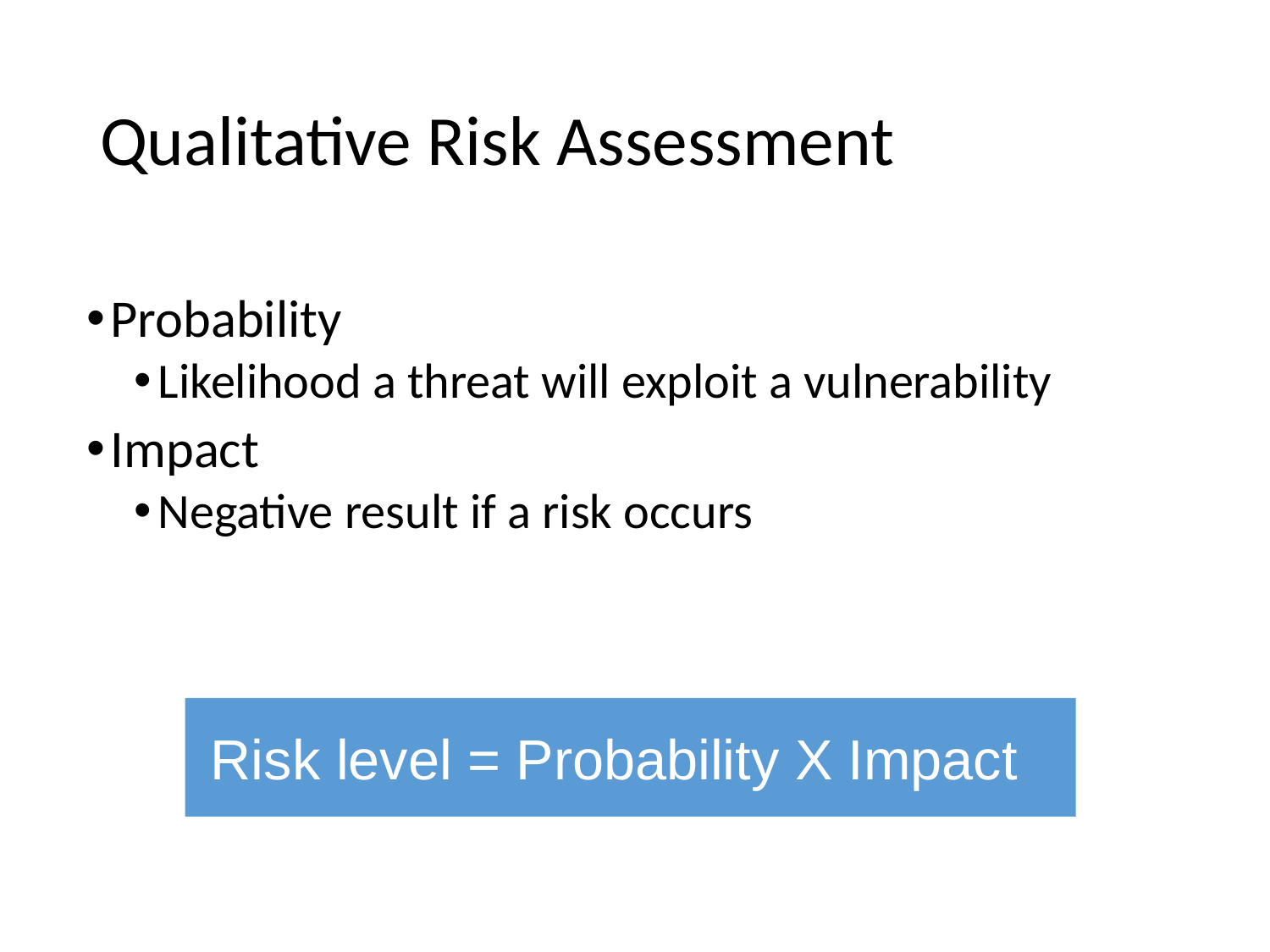

# Qualitative Risk Assessment
Probability
Likelihood a threat will exploit a vulnerability
Impact
Negative result if a risk occurs

Risk level = Probability X Impact